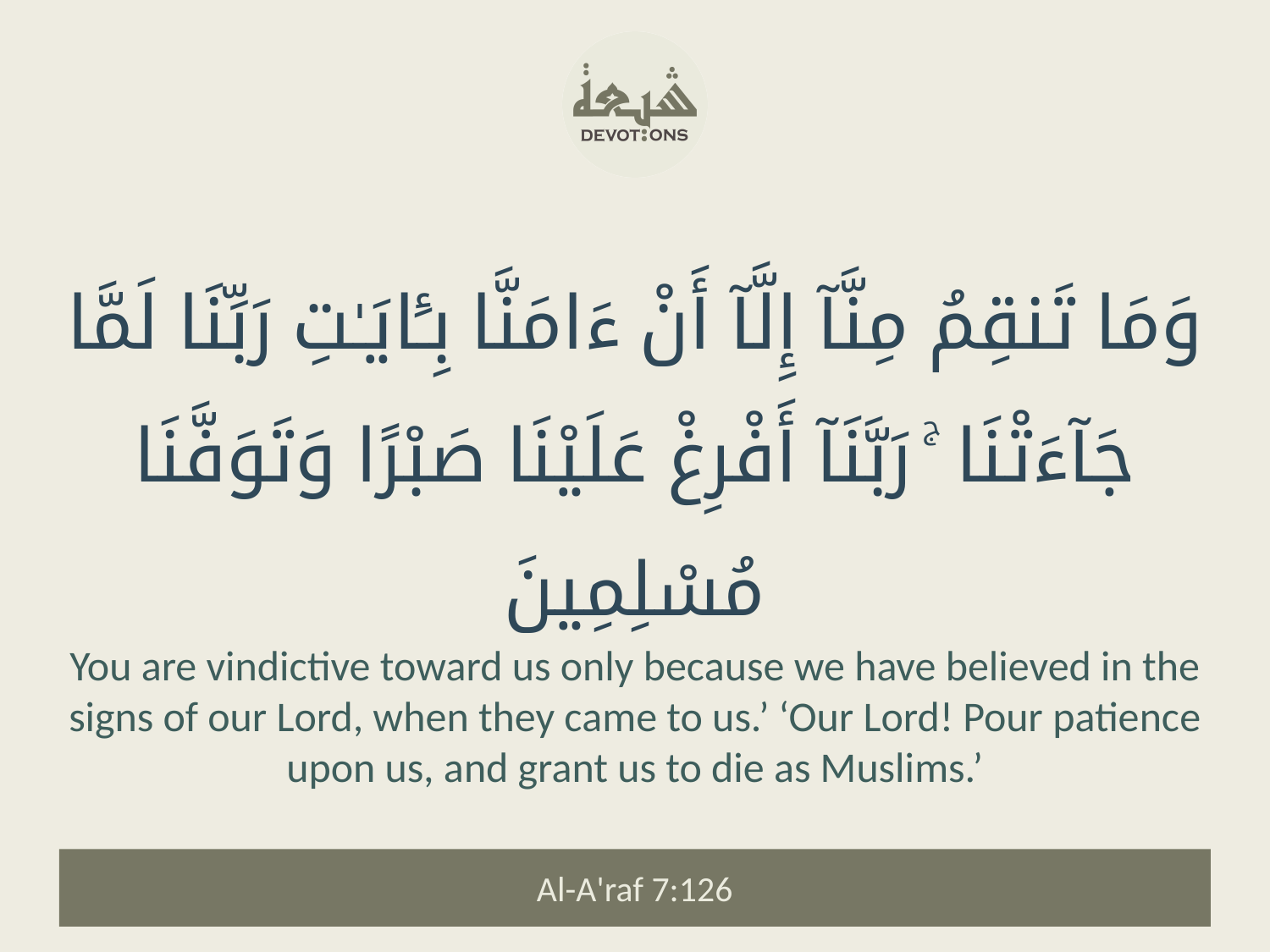

وَمَا تَنقِمُ مِنَّآ إِلَّآ أَنْ ءَامَنَّا بِـَٔايَـٰتِ رَبِّنَا لَمَّا جَآءَتْنَا ۚ رَبَّنَآ أَفْرِغْ عَلَيْنَا صَبْرًا وَتَوَفَّنَا مُسْلِمِينَ
You are vindictive toward us only because we have believed in the signs of our Lord, when they came to us.’ ‘Our Lord! Pour patience upon us, and grant us to die as Muslims.’
Al-A'raf 7:126